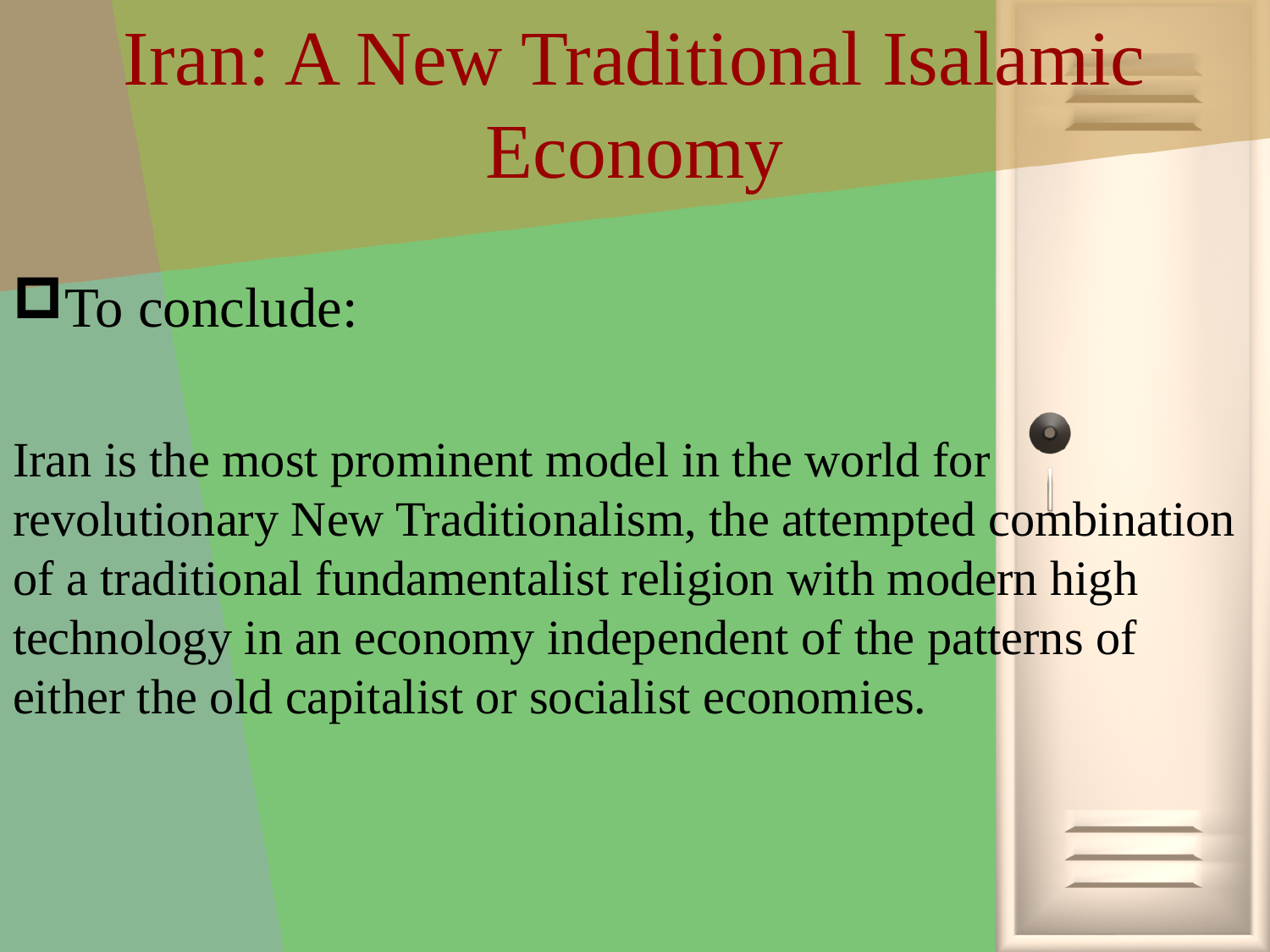

# Iran: A New Traditional Isalamic Economy
To conclude:

Iran is the most prominent model in the world for revolutionary New Traditionalism, the attempted combination of a traditional fundamentalist religion with modern high technology in an economy independent of the patterns of either the old capitalist or socialist economies.